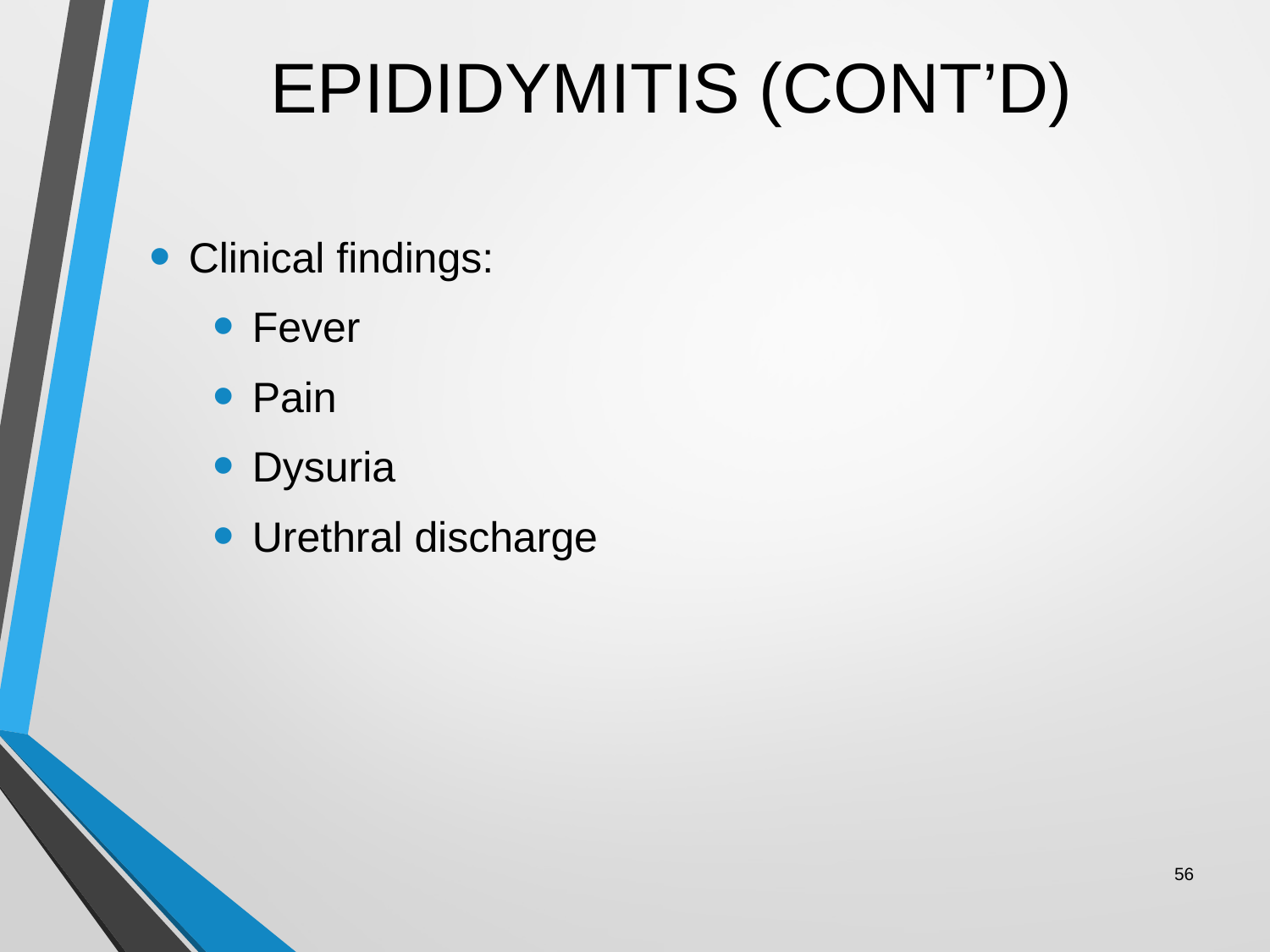

Clinical findings:
Fever
Pain
Dysuria
Urethral discharge
# EPIDIDYMITIS (CONT’D)
56